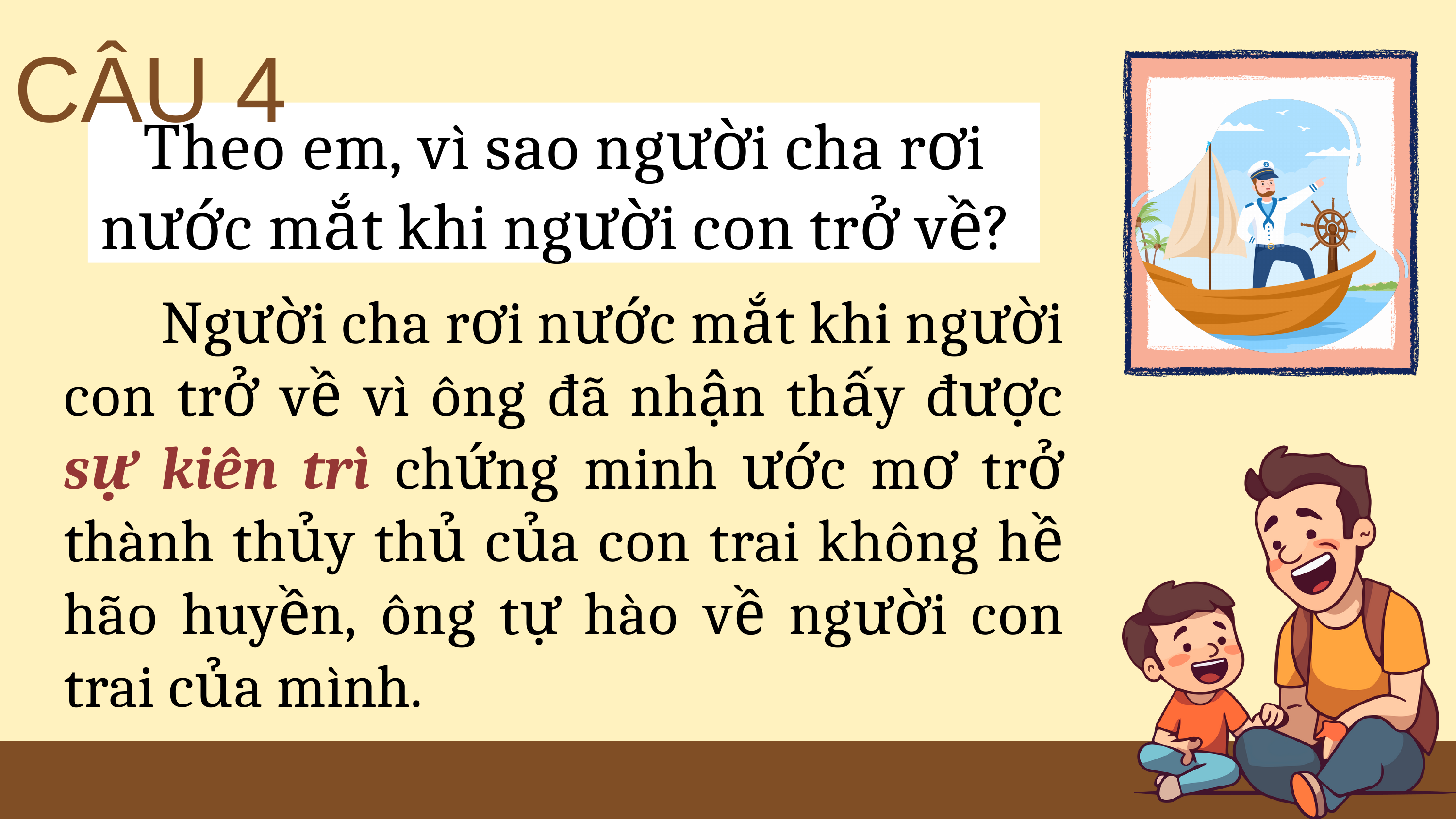

CÂU 4

Theo em, vì sao người cha rơi nước mắt khi người con trở về?
       Người cha rơi nước mắt khi người con trở về vì ông đã nhận thấy được sự kiên trì chứng minh ước mơ trở thành thủy thủ của con trai không hề hão huyền, ông tự hào về người con trai của mình.